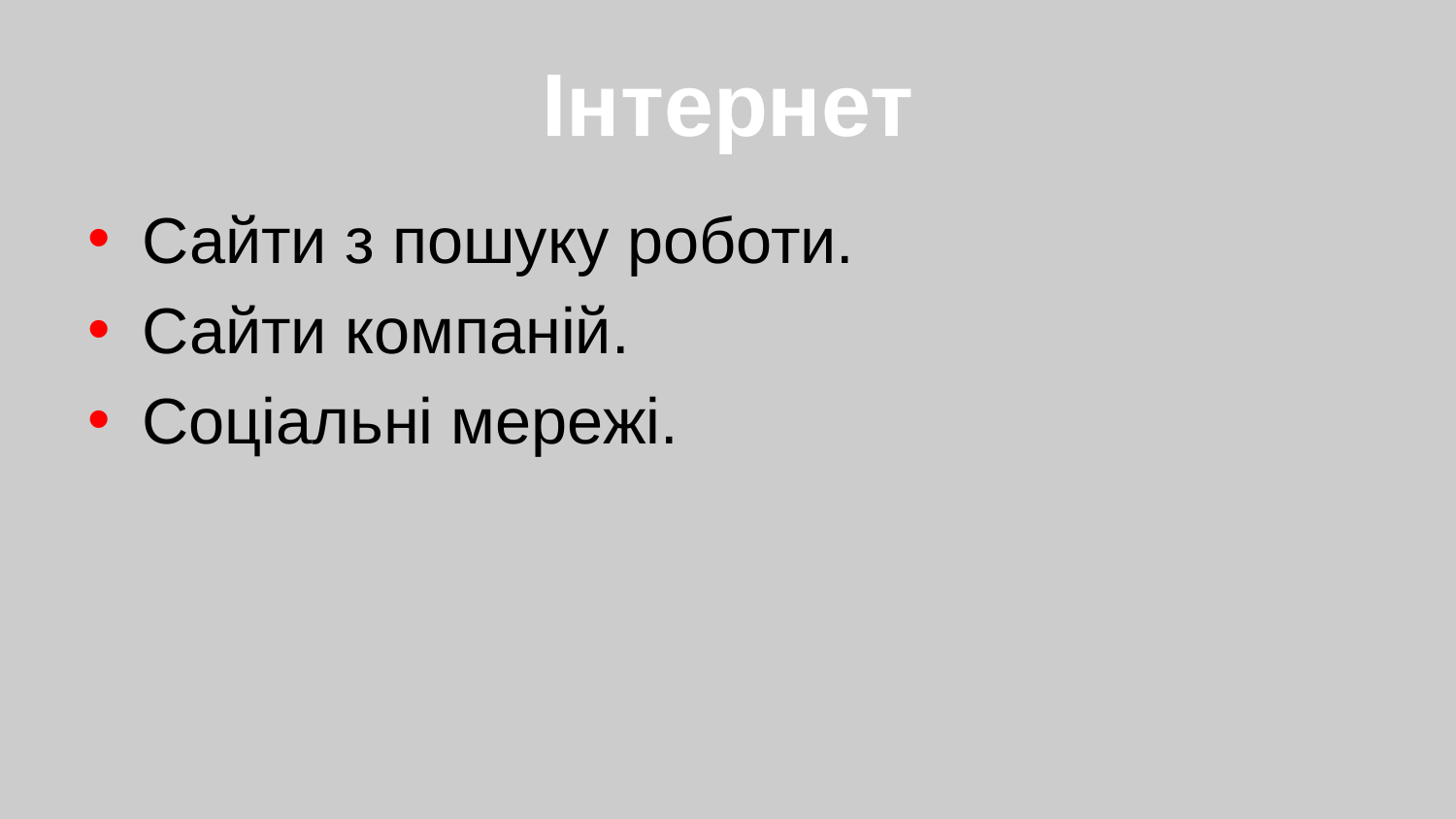

# Інтернет
Сайти з пошуку роботи.
Сайти компаній.
Соціальні мережі.